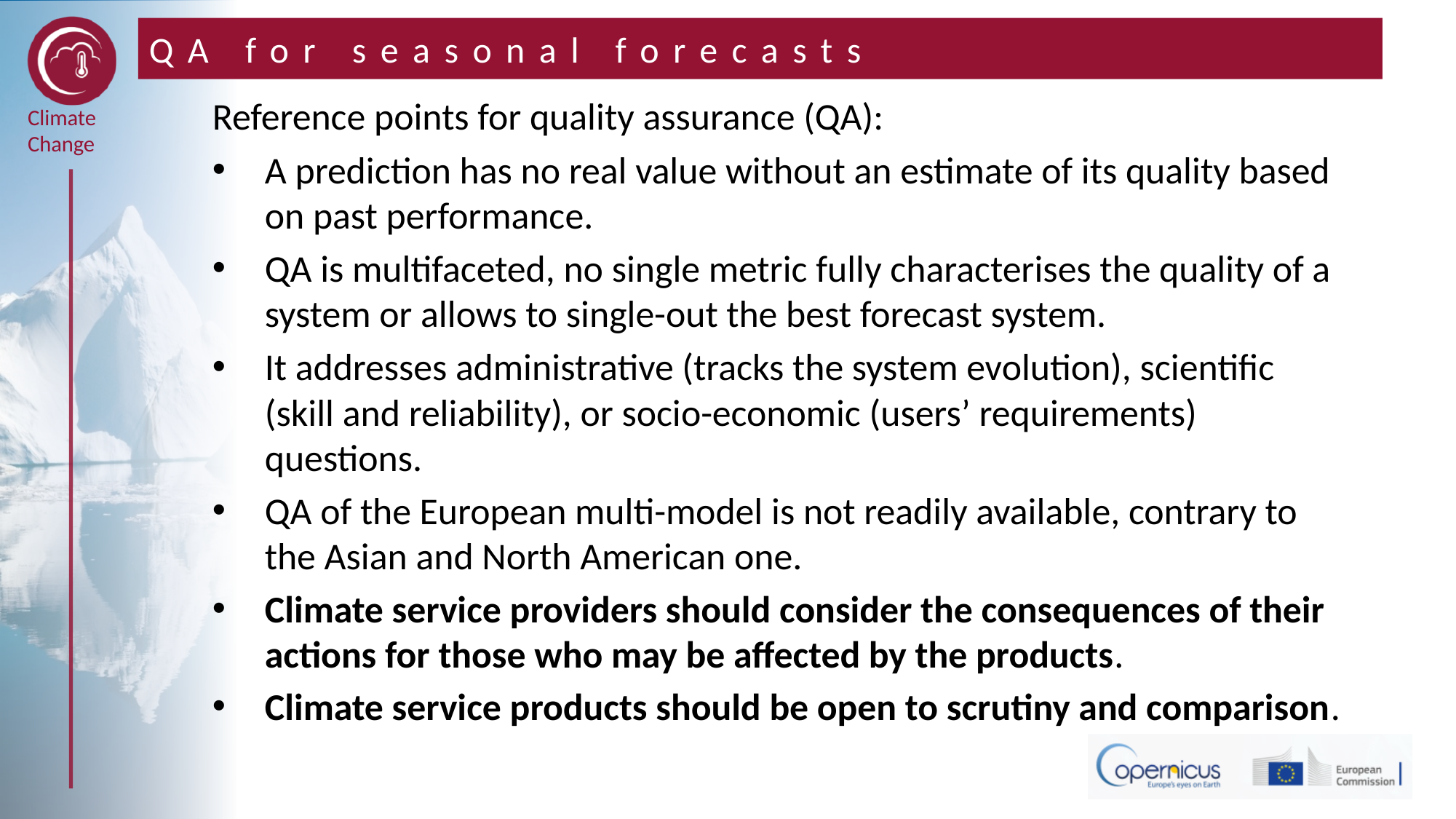

# QA for seasonal forecasts
Reference points for quality assurance (QA):
A prediction has no real value without an estimate of its quality based on past performance.
QA is multifaceted, no single metric fully characterises the quality of a system or allows to single-out the best forecast system.
It addresses administrative (tracks the system evolution), scientific (skill and reliability), or socio-economic (users’ requirements) questions.
QA of the European multi-model is not readily available, contrary to the Asian and North American one.
Climate service providers should consider the consequences of their actions for those who may be affected by the products.
Climate service products should be open to scrutiny and comparison.